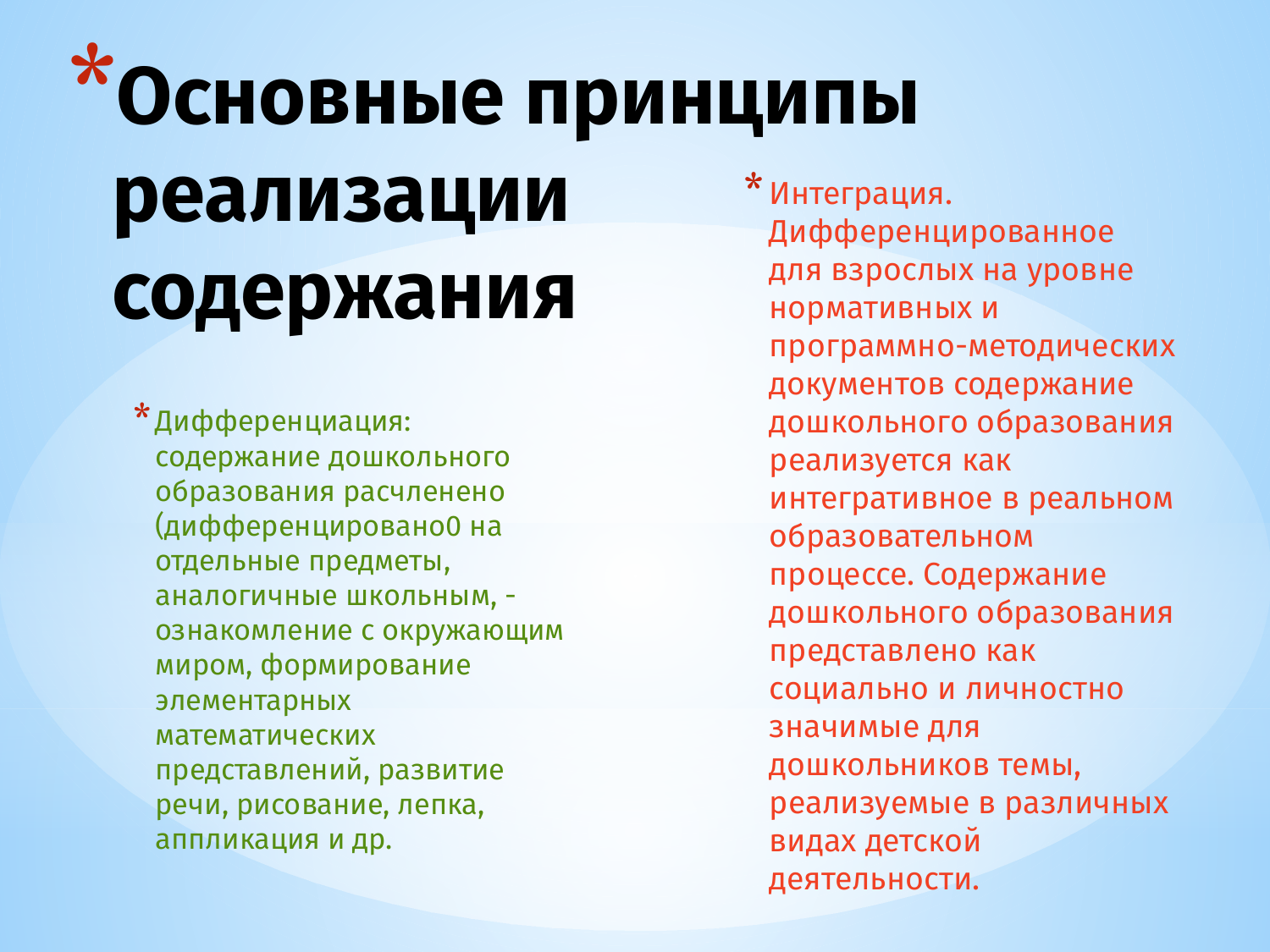

# Основные принципы реализации содержания
Интеграция. Дифференцированное для взрослых на уровне нормативных и программно-методических документов содержание дошкольного образования реализуется как интегративное в реальном образовательном процессе. Содержание дошкольного образования представлено как социально и личностно значимые для дошкольников темы, реализуемые в различных видах детской деятельности.
Дифференциация: содержание дошкольного образования расчленено (дифференцировано0 на отдельные предметы, аналогичные школьным, - ознакомление с окружающим миром, формирование элементарных  математических представлений, развитие речи, рисование, лепка, аппликация и др.